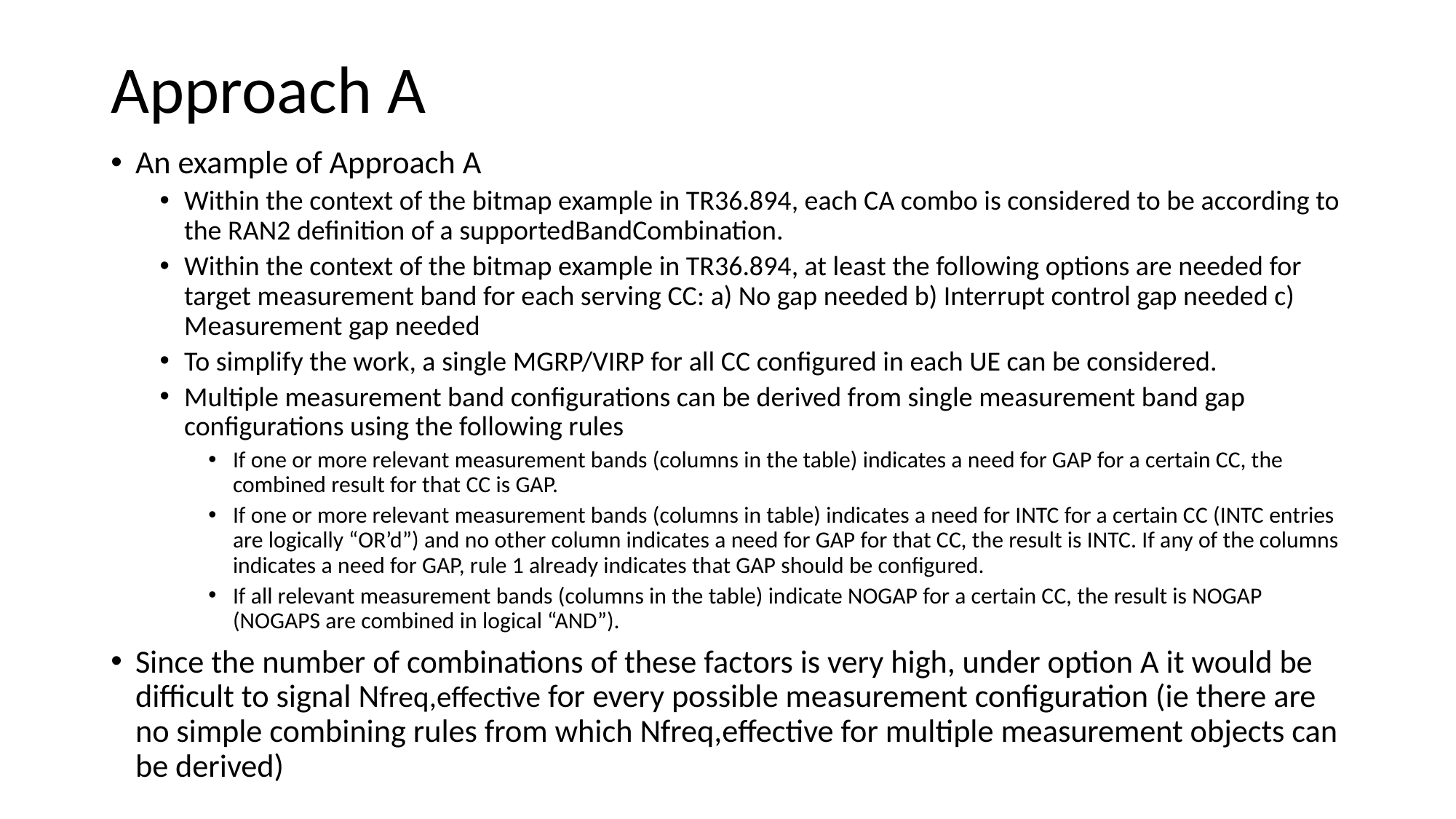

# Approach A
An example of Approach A
Within the context of the bitmap example in TR36.894, each CA combo is considered to be according to the RAN2 definition of a supportedBandCombination.
Within the context of the bitmap example in TR36.894, at least the following options are needed for target measurement band for each serving CC: a) No gap needed b) Interrupt control gap needed c) Measurement gap needed
To simplify the work, a single MGRP/VIRP for all CC configured in each UE can be considered.
Multiple measurement band configurations can be derived from single measurement band gap configurations using the following rules
If one or more relevant measurement bands (columns in the table) indicates a need for GAP for a certain CC, the combined result for that CC is GAP.
If one or more relevant measurement bands (columns in table) indicates a need for INTC for a certain CC (INTC entries are logically “OR’d”) and no other column indicates a need for GAP for that CC, the result is INTC. If any of the columns indicates a need for GAP, rule 1 already indicates that GAP should be configured.
If all relevant measurement bands (columns in the table) indicate NOGAP for a certain CC, the result is NOGAP (NOGAPS are combined in logical “AND”).
Since the number of combinations of these factors is very high, under option A it would be difficult to signal Nfreq,effective for every possible measurement configuration (ie there are no simple combining rules from which Nfreq,effective for multiple measurement objects can be derived)